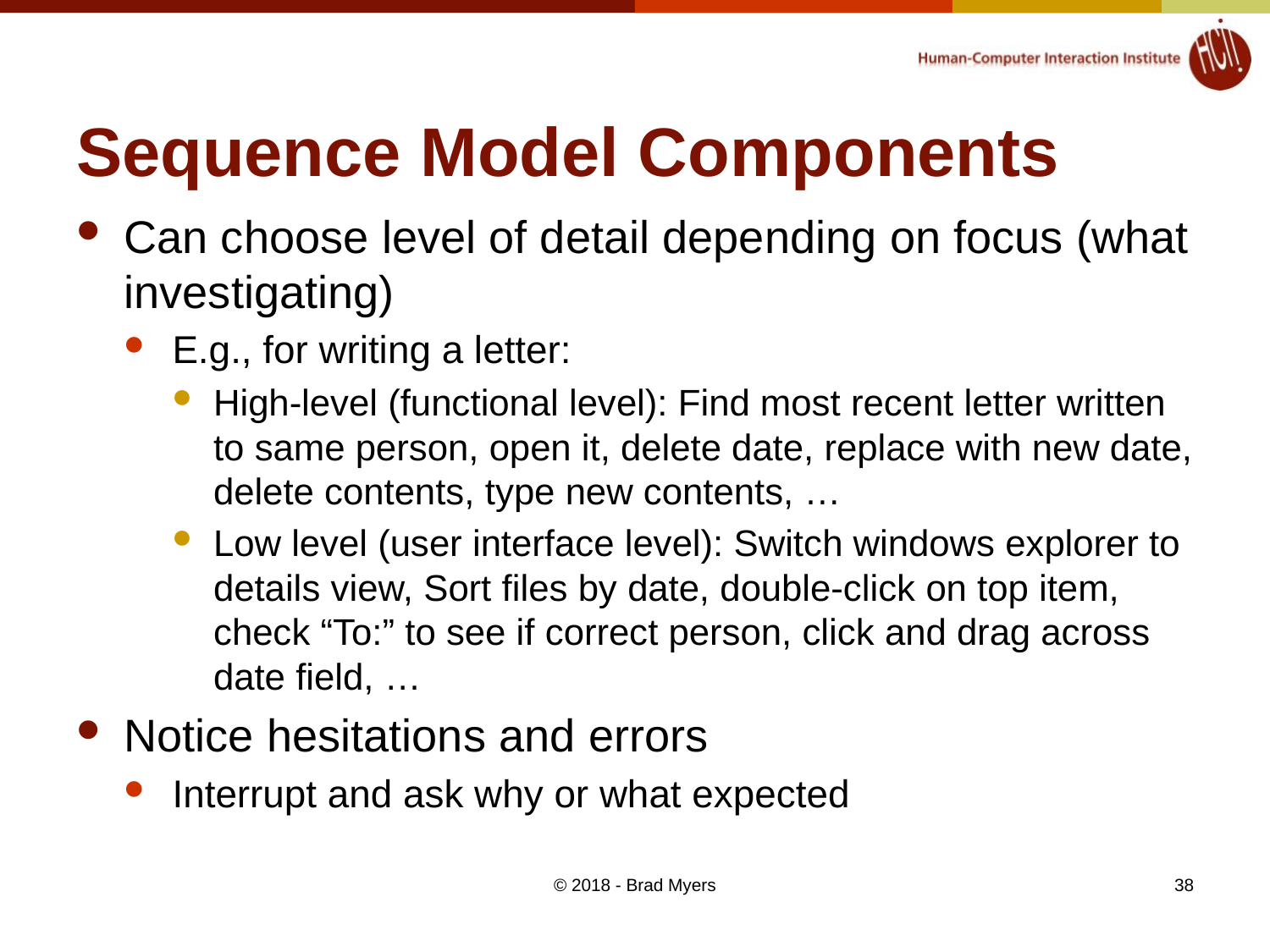

# Sequence Model Components
Can choose level of detail depending on focus (what investigating)
E.g., for writing a letter:
High-level (functional level): Find most recent letter written to same person, open it, delete date, replace with new date, delete contents, type new contents, …
Low level (user interface level): Switch windows explorer to details view, Sort files by date, double-click on top item, check “To:” to see if correct person, click and drag across date field, …
Notice hesitations and errors
Interrupt and ask why or what expected
© 2018 - Brad Myers
38